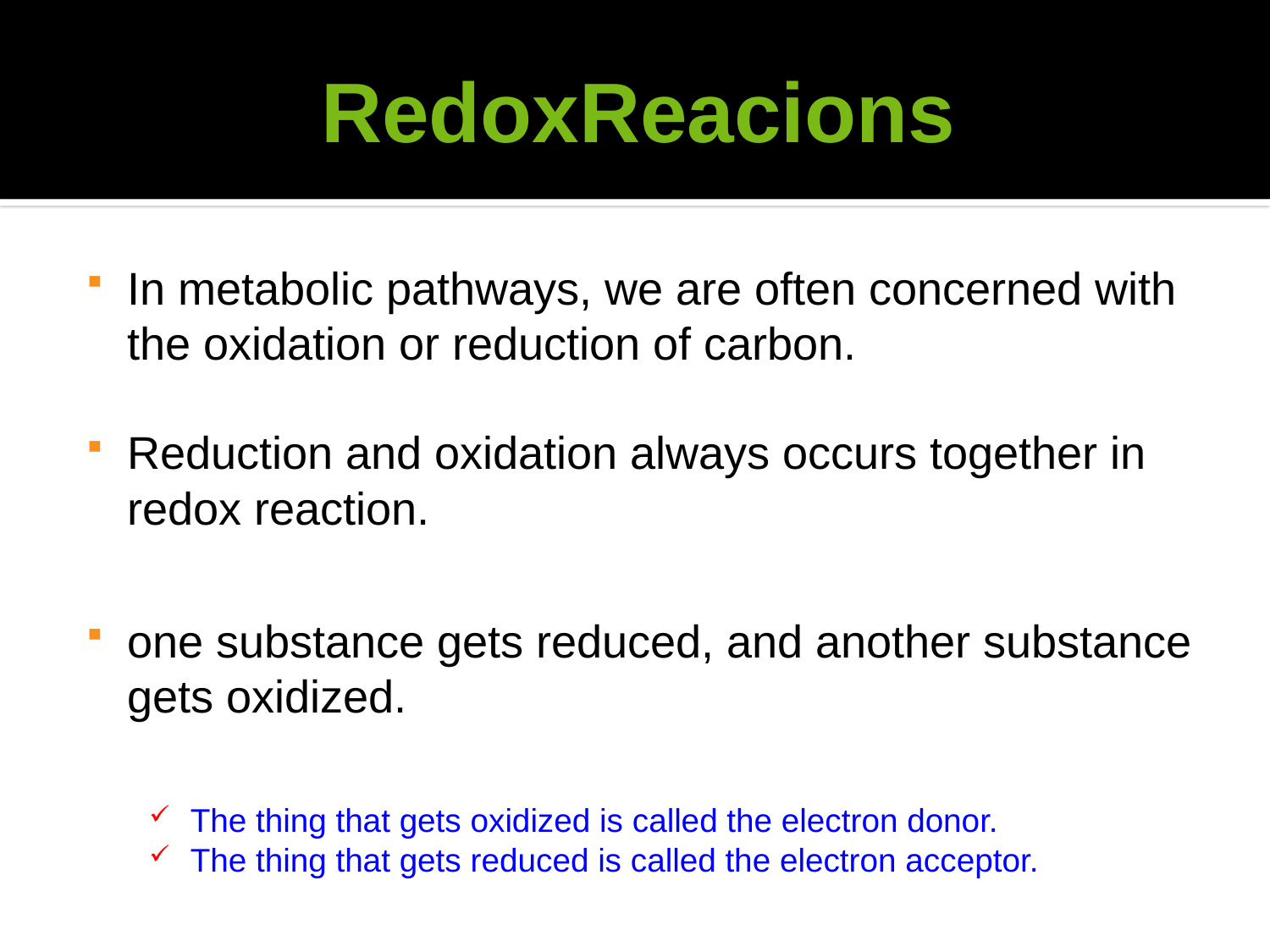

# RedoxReacions
In metabolic pathways, we are often concerned with the oxidation or reduction of carbon.

Reduction and oxidation always occurs together in redox reaction.

one substance gets reduced, and another substance gets oxidized.

The thing that gets oxidized is called the electron donor.
The thing that gets reduced is called the electron acceptor.